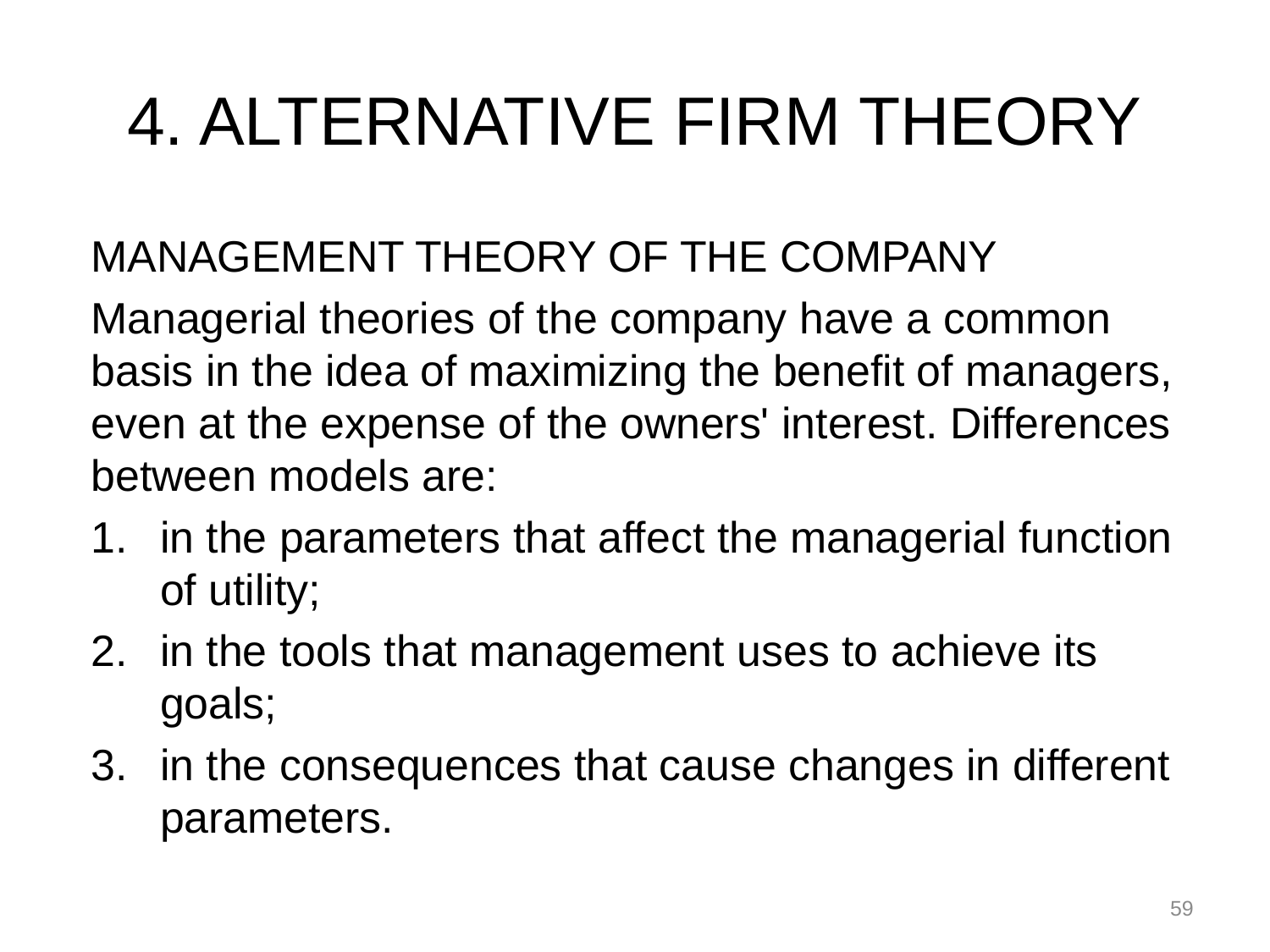

# 4. ALTERNATIVE FIRM THEORY
MANAGEMENT THEORY OF THE COMPANY
Managerial theories of the company have a common basis in the idea of maximizing the benefit of managers, even at the expense of the owners' interest. Differences between models are:
in the parameters that affect the managerial function of utility;
in the tools that management uses to achieve its goals;
in the consequences that cause changes in different parameters.
59